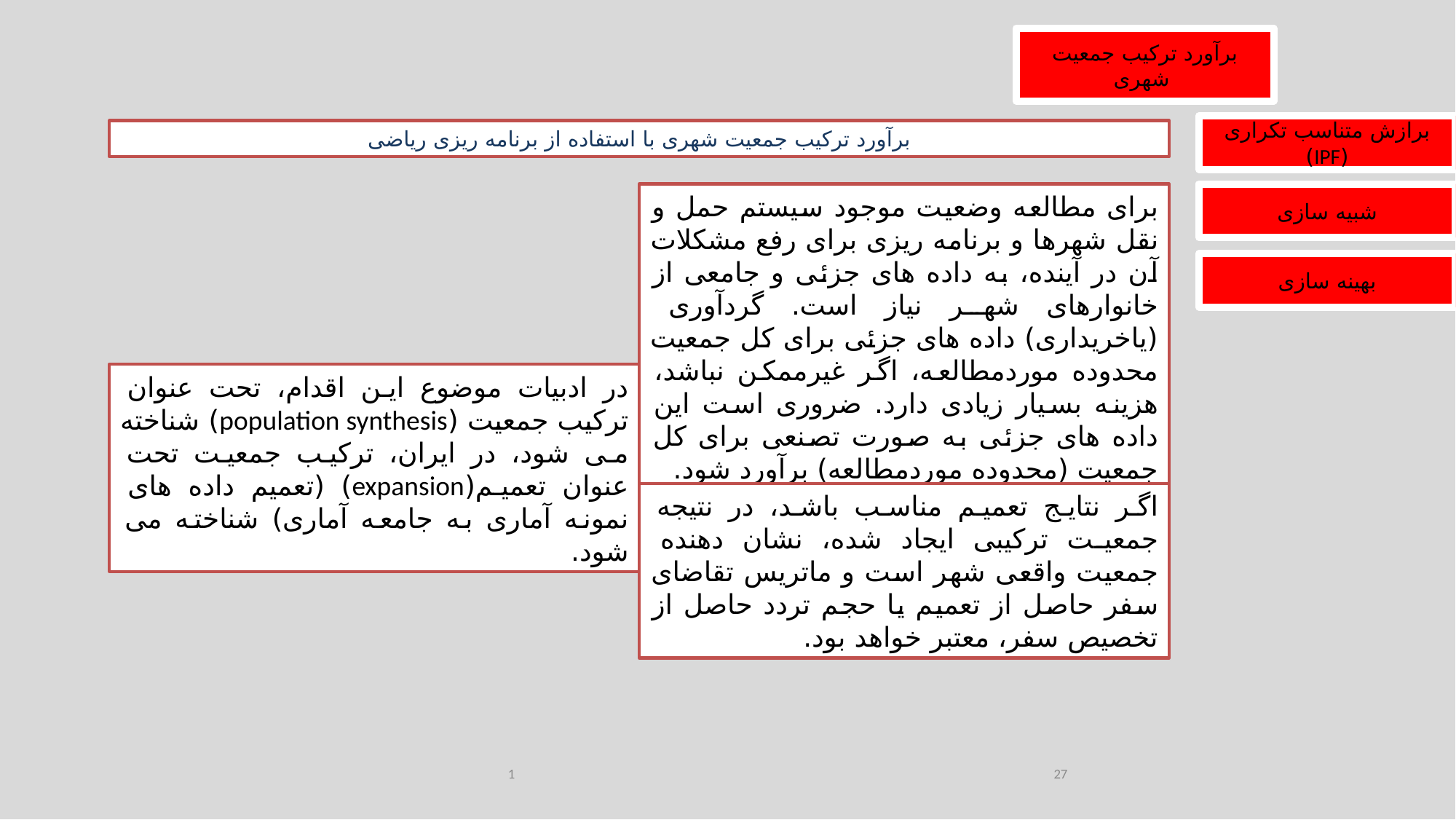

برآورد ترکیب جمعیت شهری
برازش متناسب تکراری (IPF)
برآورد ترکیب جمعیت شهری با استفاده از برنامه ریزی ریاضی
برای مطالعه وضعیت موجود سیستم حمل و نقل شهرها و برنامه ریزی برای رفع مشکلات آن در آینده، به داده های جزئی و جامعی از خانوارهای شهر نیاز است. گردآوری (یاخریداری) داده های جزئی برای کل جمعیت محدوده موردمطالعه، اگر غیرممکن نباشد، هزینه بسیار زیادی دارد. ضروری است این داده های جزئی به صورت تصنعی برای کل جمعیت (محدوده موردمطالعه) برآورد شود.
شبیه سازی
بهینه سازی
در ادبیات موضوع این اقدام، تحت عنوان ترکیب جمعیت (population synthesis) شناخته می شود، در ایران، ترکیب جمعیت تحت عنوان تعمیم(expansion) (تعمیم داده های نمونه آماری به جامعه آماری) شناخته می شود.
اگر نتایج تعمیم مناسب باشد، در نتیجه جمعیت ترکیبی ایجاد شده، نشان دهنده جمعیت واقعی شهر است و ماتریس تقاضای سفر حاصل از تعمیم یا حجم تردد حاصل از تخصیص سفر، معتبر خواهد بود.
1
27